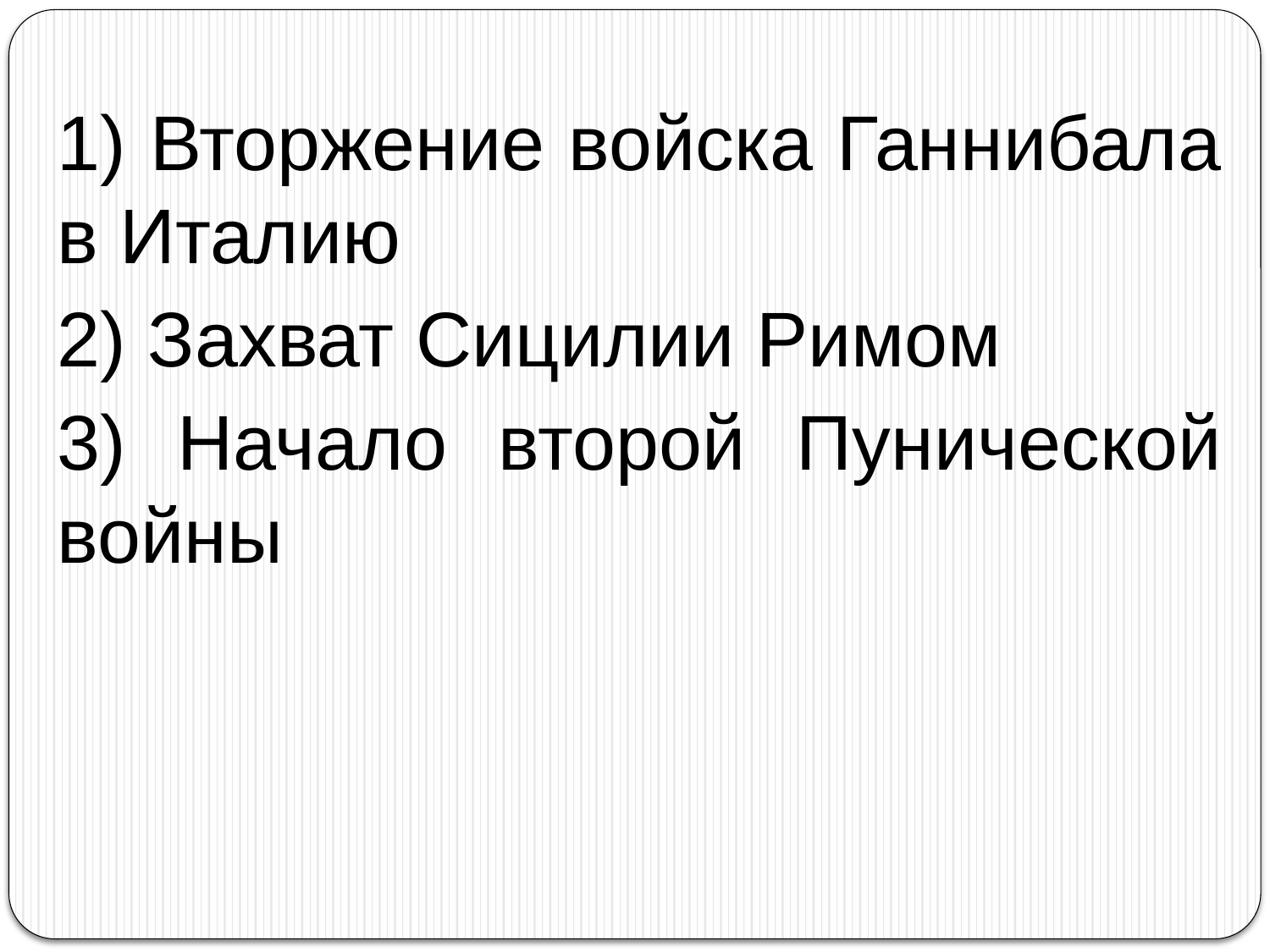

1) Вторжение войска Ганнибала в Италию
2) Захват Сицилии Римом
3) Начало второй Пунической войны